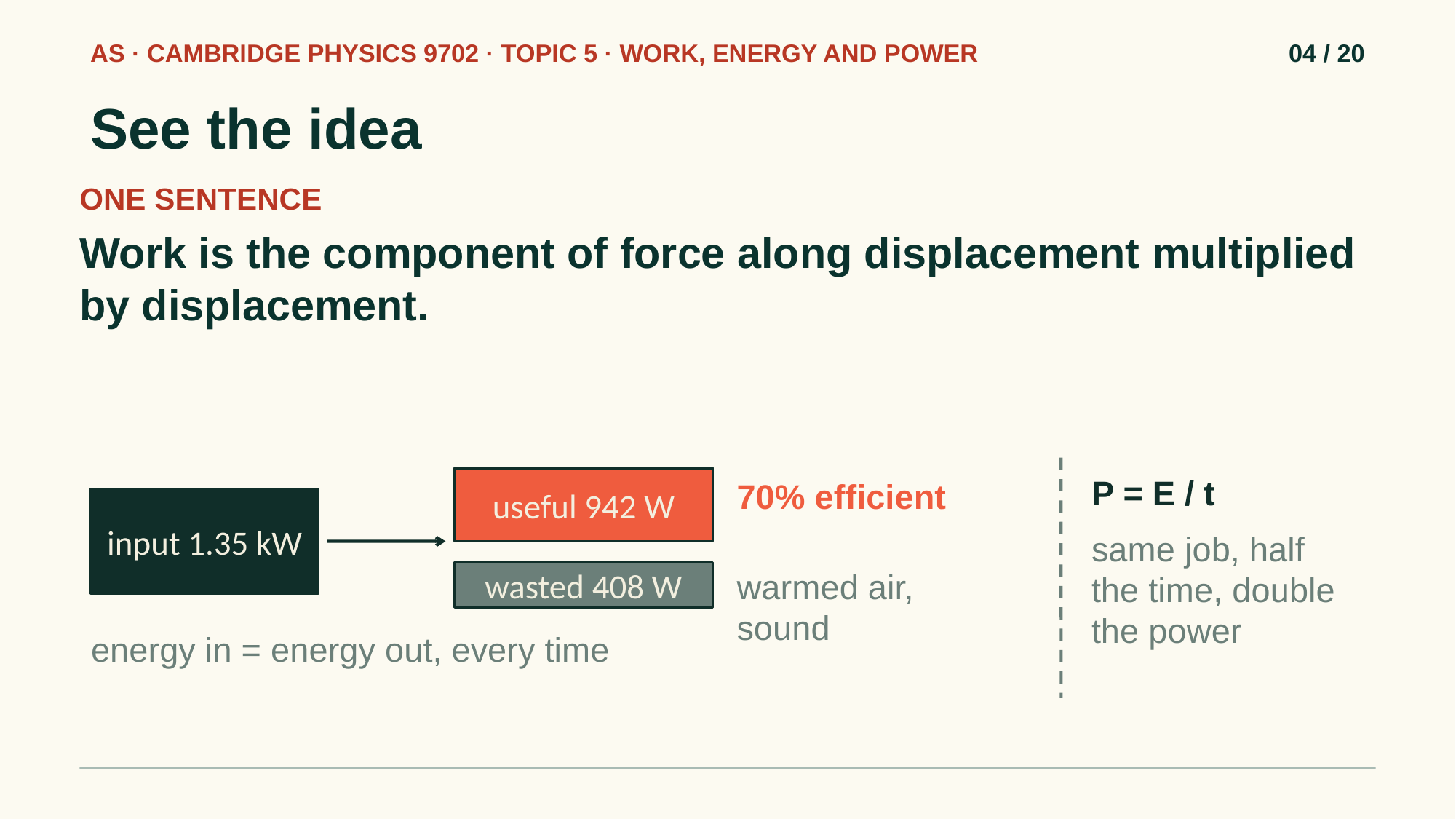

AS · CAMBRIDGE PHYSICS 9702 · TOPIC 5 · WORK, ENERGY AND POWER
04 / 20
See the idea
ONE SENTENCE
Work is the component of force along displacement multiplied by displacement.

useful 942 W
P = E / t
70% efficient
input 1.35 kW
same job, half the time, double the power

wasted 408 W
warmed air, sound
energy in = energy out, every time